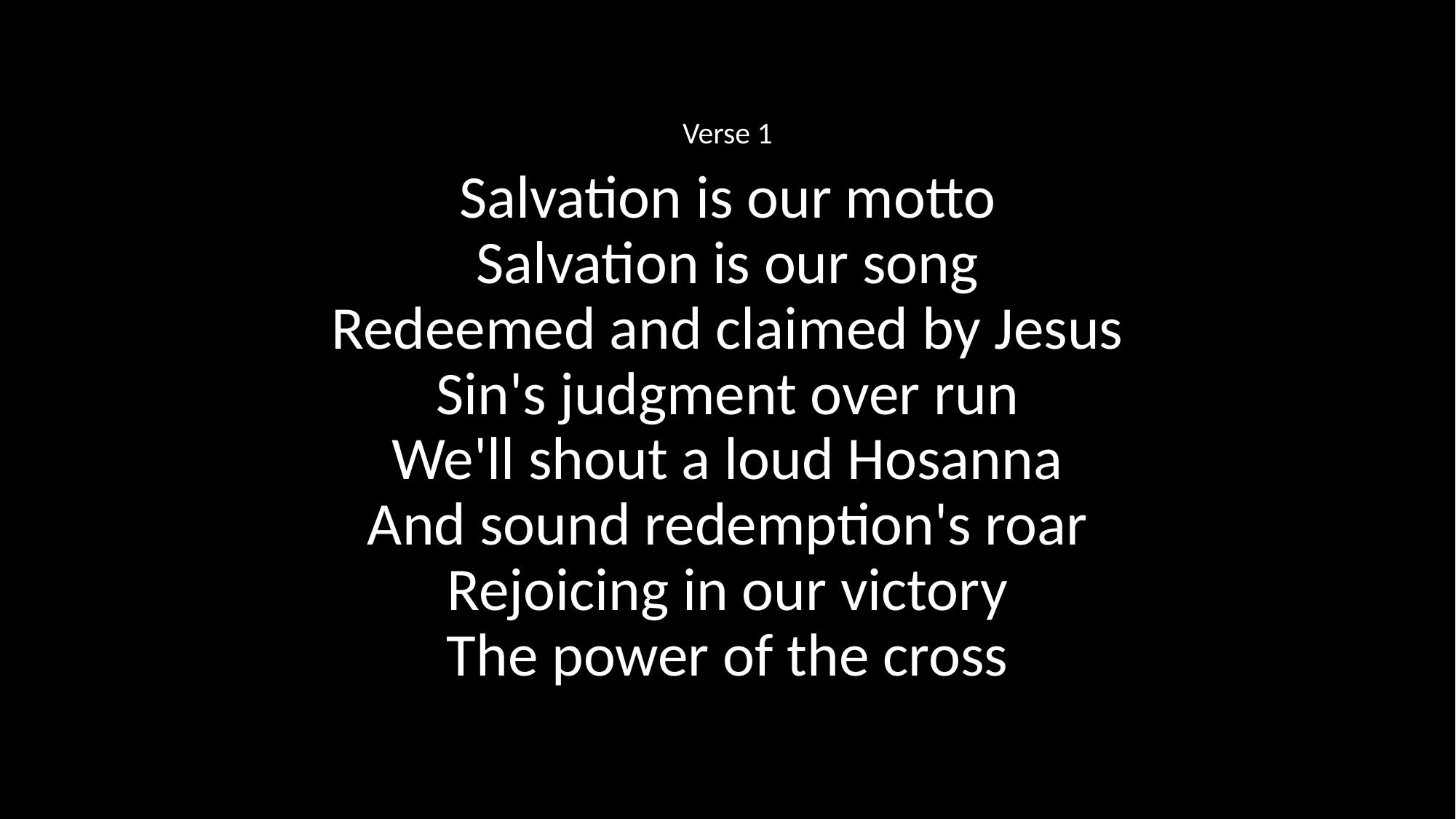

Verse 1
Salvation is our motto
Salvation is our song
Redeemed and claimed by Jesus
Sin's judgment over run
We'll shout a loud Hosanna
And sound redemption's roar
Rejoicing in our victory
The power of the cross